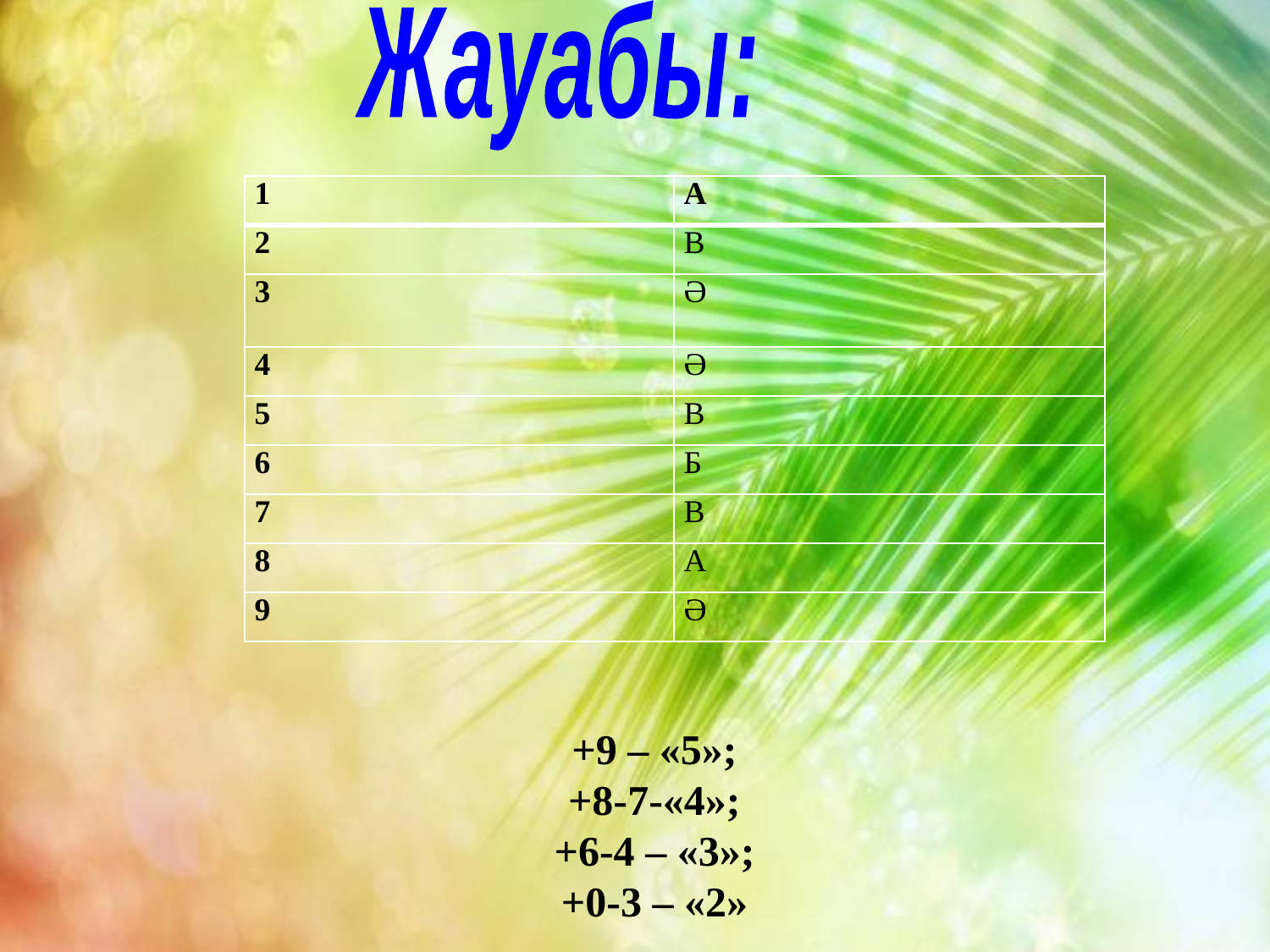

Жауабы:

| 1 | А |
| --- | --- |
| 2 | В |
| 3 | Ә |
| 4 | Ә |
| 5 | В |
| 6 | Б |
| 7 | В |
| 8 | А |
| 9 | Ә |
+9 – «5»;
+8-7-«4»;
+6-4 – «3»;
+0-3 – «2»